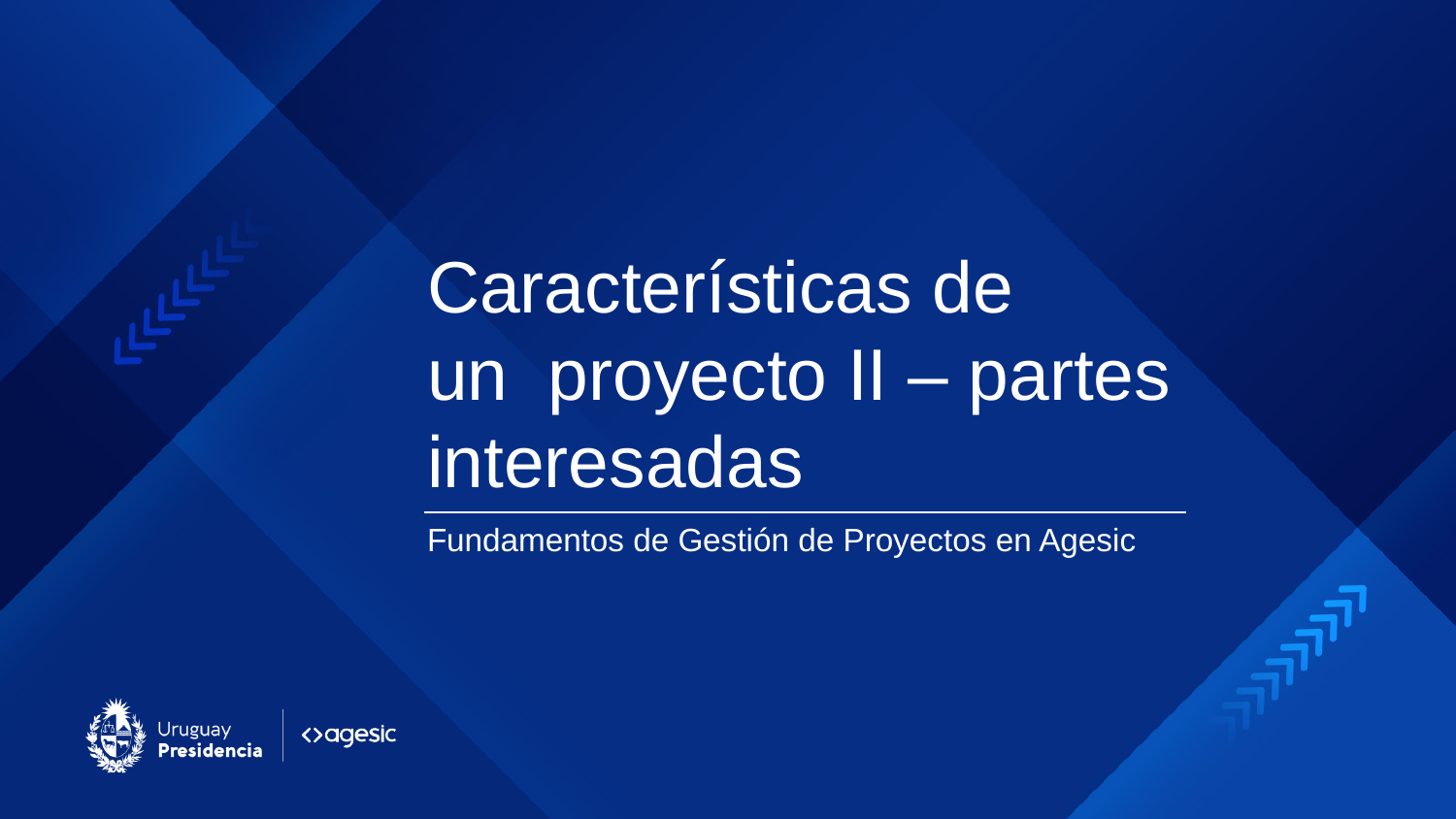

Características de
un  proyecto II – partes interesadas
Fundamentos de Gestión de Proyectos en Agesic